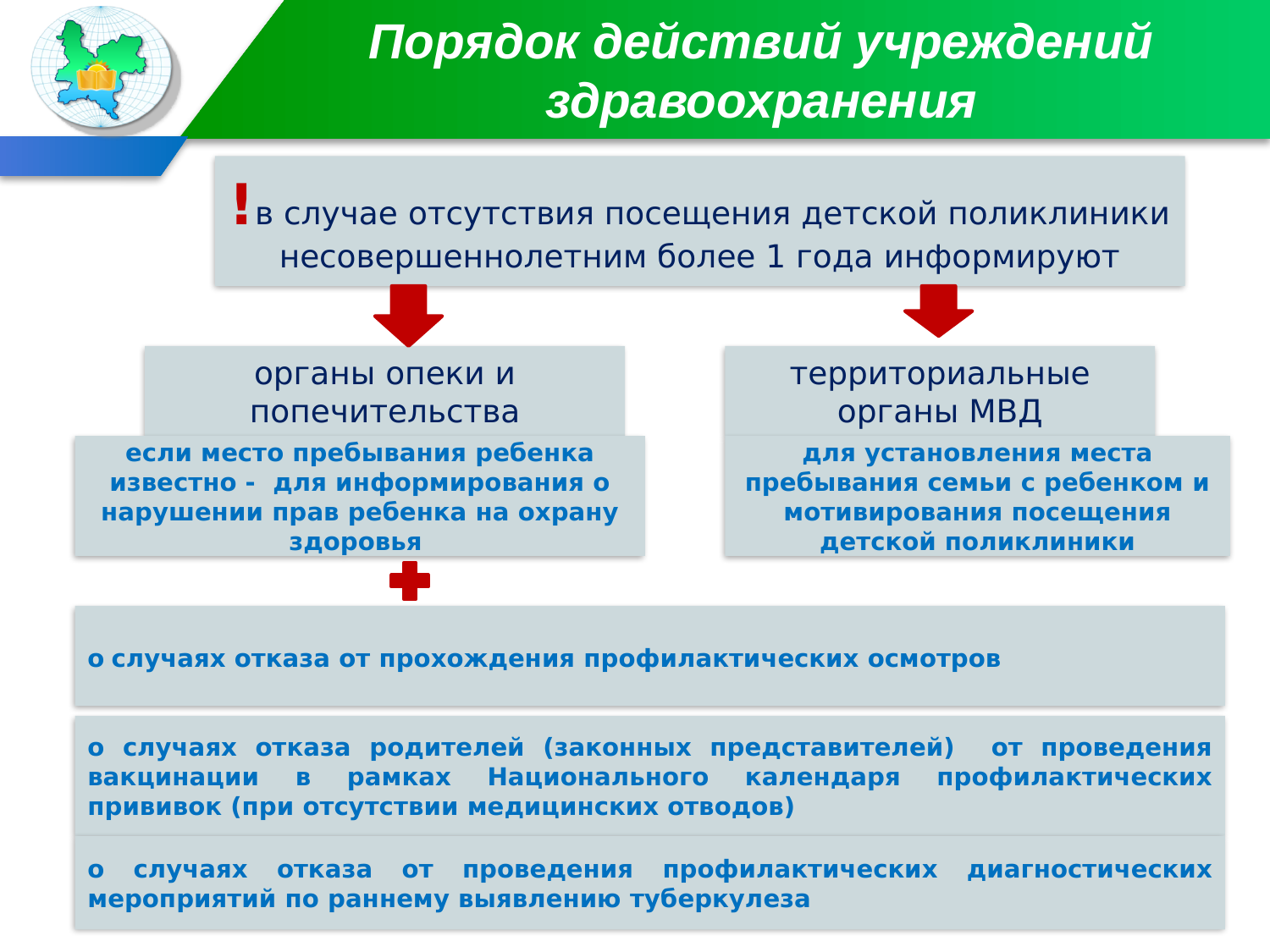

# Порядок действий учреждений здравоохранения
!в случае отсутствия посещения детской поликлиники несовершеннолетним более 1 года информируют

органы опеки и попечительства
территориальные органы МВД
если место пребывания ребенка известно -  для информирования о нарушении прав ребенка на охрану здоровья

для установления места пребывания семьи с ребенком и мотивирования посещения детской поликлиники

о случаях отказа от прохождения профилактических осмотров
о случаях отказа родителей (законных представителей)  от проведения вакцинации в рамках Национального календаря профилактических прививок (при отсутствии медицинских отводов)
о случаях отказа от проведения профилактических диагностических мероприятий по раннему выявлению туберкулеза